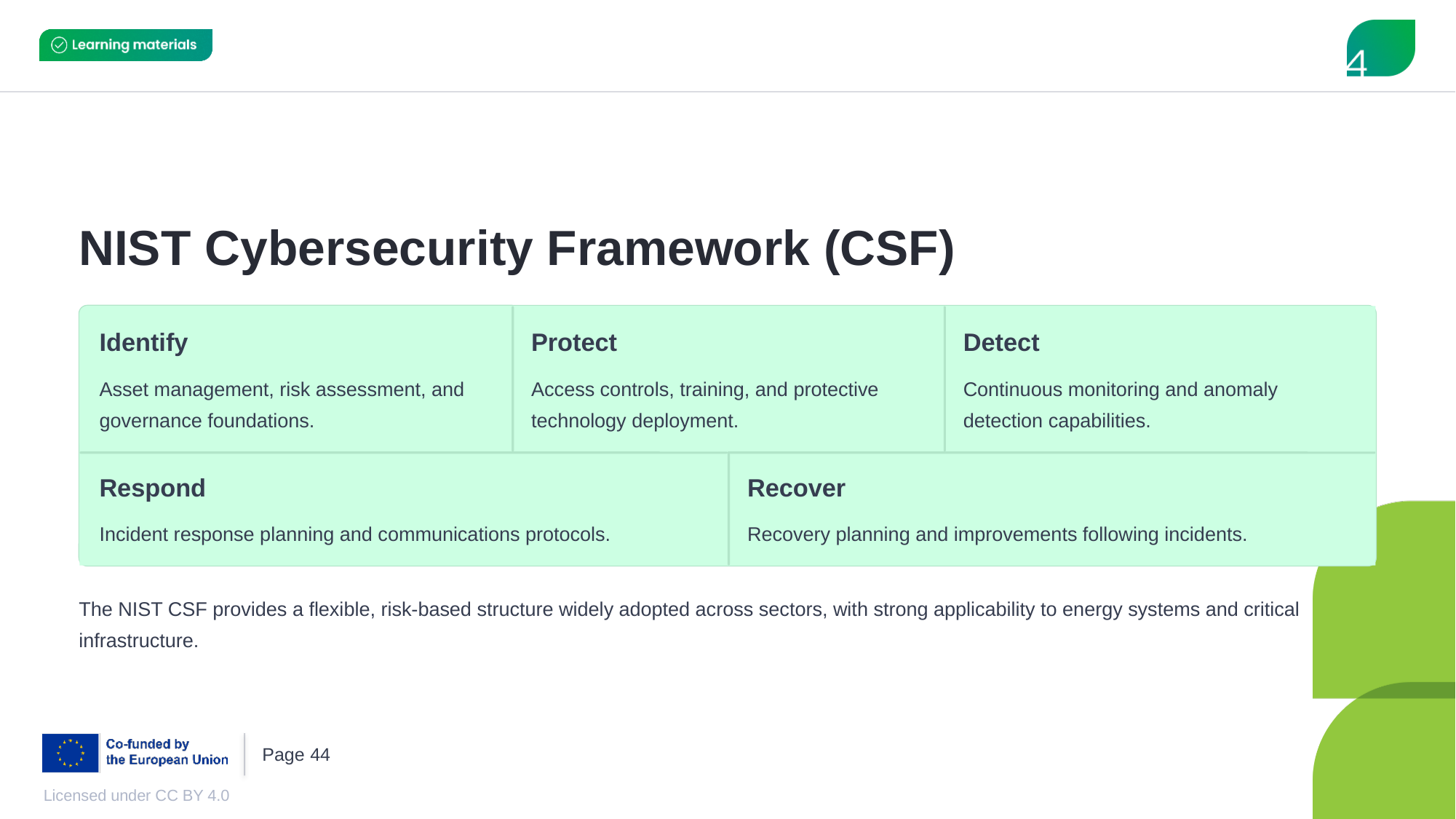

NIST Cybersecurity Framework (CSF)

Identify
Protect
Detect
Asset management, risk assessment, and governance foundations.
Access controls, training, and protective technology deployment.
Continuous monitoring and anomaly detection capabilities.

Respond
Recover
Incident response planning and communications protocols.
Recovery planning and improvements following incidents.
The NIST CSF provides a flexible, risk-based structure widely adopted across sectors, with strong applicability to energy systems and critical infrastructure.